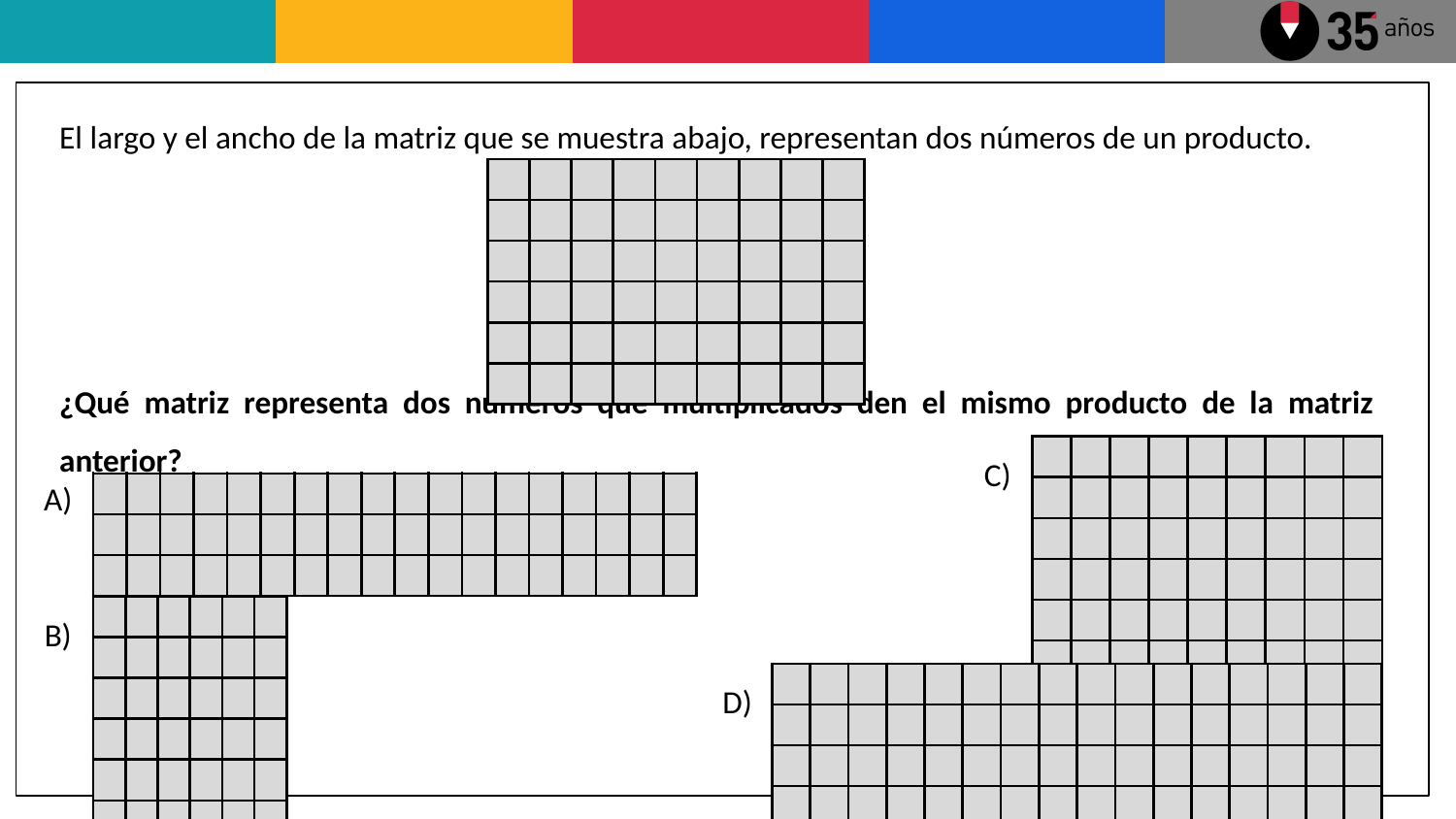

El largo y el ancho de la matriz que se muestra abajo, representan dos números de un producto.

¿Qué matriz representa dos números que multiplicados den el mismo producto de la matriz anterior?

|  |  |  |  |  |  |  |  |  |
| --- | --- | --- | --- | --- | --- | --- | --- | --- |
|  |  |  |  |  |  |  |  |  |
|  |  |  |  |  |  |  |  |  |
|  |  |  |  |  |  |  |  |  |
|  |  |  |  |  |  |  |  |  |
|  |  |  |  |  |  |  |  |  |
C)
|  |  |  |  |  |  |  |  |  |
| --- | --- | --- | --- | --- | --- | --- | --- | --- |
|  |  |  |  |  |  |  |  |  |
|  |  |  |  |  |  |  |  |  |
|  |  |  |  |  |  |  |  |  |
|  |  |  |  |  |  |  |  |  |
|  |  |  |  |  |  |  |  |  |
|  |  |  |  |  |  |  |  |  |
A)
|  |  |  |  |  |  |  |  |  |  |  |  |  |  |  |  |  |  |
| --- | --- | --- | --- | --- | --- | --- | --- | --- | --- | --- | --- | --- | --- | --- | --- | --- | --- |
|  |  |  |  |  |  |  |  |  |  |  |  |  |  |  |  |  |  |
|  |  |  |  |  |  |  |  |  |  |  |  |  |  |  |  |  |  |
B)
|  |  |  |  |  |  |
| --- | --- | --- | --- | --- | --- |
|  |  |  |  |  |  |
|  |  |  |  |  |  |
|  |  |  |  |  |  |
|  |  |  |  |  |  |
|  |  |  |  |  |  |
D)
|  |  |  |  |  |  |  |  |  |  |  |  |  |  |  |  |
| --- | --- | --- | --- | --- | --- | --- | --- | --- | --- | --- | --- | --- | --- | --- | --- |
|  |  |  |  |  |  |  |  |  |  |  |  |  |  |  |  |
|  |  |  |  |  |  |  |  |  |  |  |  |  |  |  |  |
|  |  |  |  |  |  |  |  |  |  |  |  |  |  |  |  |